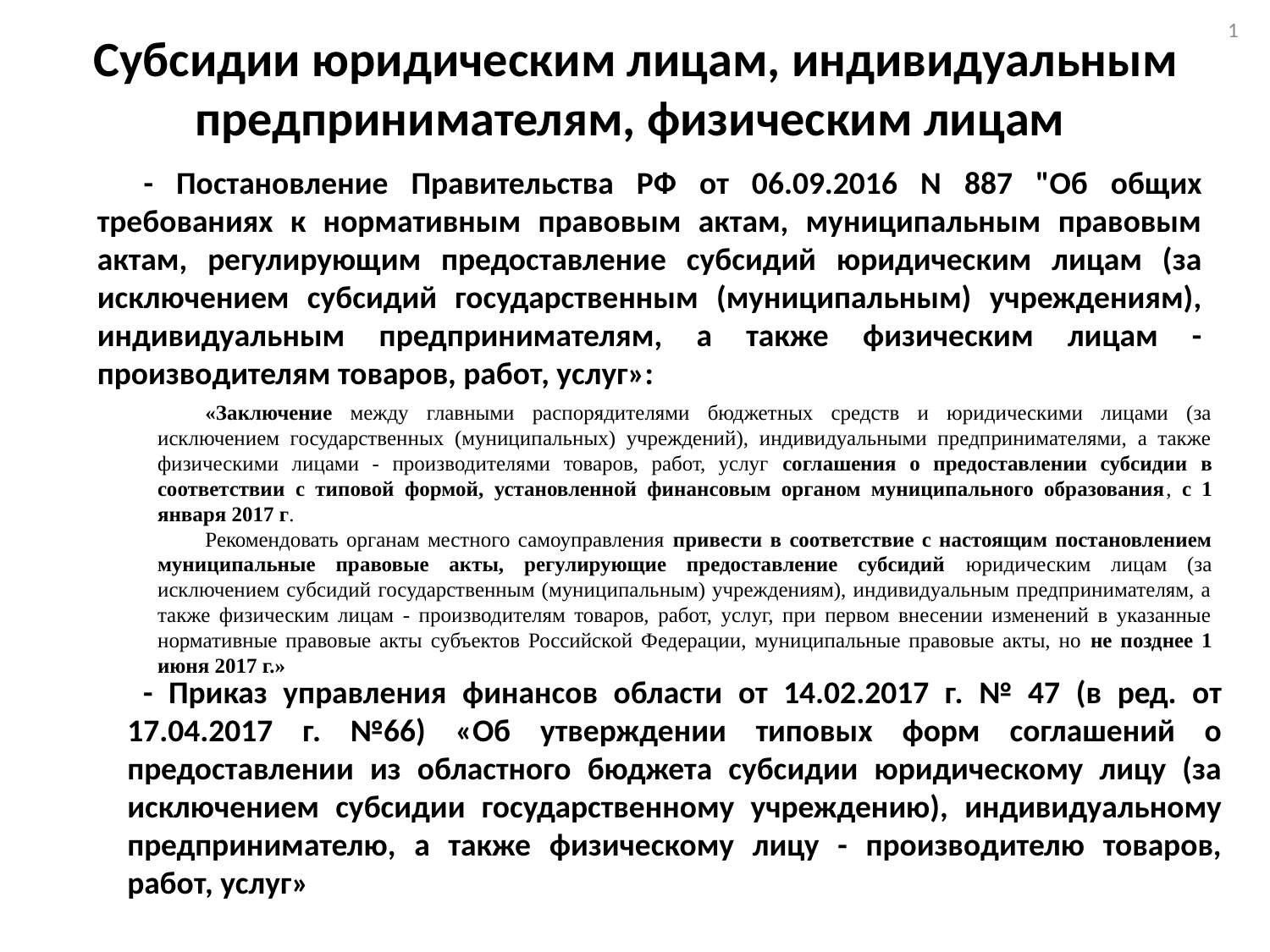

# Субсидии юридическим лицам, индивидуальным предпринимателям, физическим лицам
1

  - Постановление Правительства РФ от 06.09.2016 N 887 "Об общих требованиях к нормативным правовым актам, муниципальным правовым актам, регулирующим предоставление субсидий юридическим лицам (за исключением субсидий государственным (муниципальным) учреждениям), индивидуальным предпринимателям, а также физическим лицам - производителям товаров, работ, услуг»:

«Заключение между главными распорядителями бюджетных средств и юридическими лицами (за исключением государственных (муниципальных) учреждений), индивидуальными предпринимателями, а также физическими лицами - производителями товаров, работ, услуг соглашения о предоставлении субсидии в соответствии с типовой формой, установленной финансовым органом муниципального образования, с 1 января 2017 г.
Рекомендовать органам местного самоуправления привести в соответствие с настоящим постановлением муниципальные правовые акты, регулирующие предоставление субсидий юридическим лицам (за исключением субсидий государственным (муниципальным) учреждениям), индивидуальным предпринимателям, а также физическим лицам - производителям товаров, работ, услуг, при первом внесении изменений в указанные нормативные правовые акты субъектов Российской Федерации, муниципальные правовые акты, но не позднее 1 июня 2017 г.»
 - Приказ управления финансов области от 14.02.2017 г. № 47 (в ред. от 17.04.2017 г. №66) «Об утверждении типовых форм соглашений о предоставлении из областного бюджета субсидии юридическому лицу (за исключением субсидии государственному учреждению), индивидуальному предпринимателю, а также физическому лицу - производителю товаров, работ, услуг»